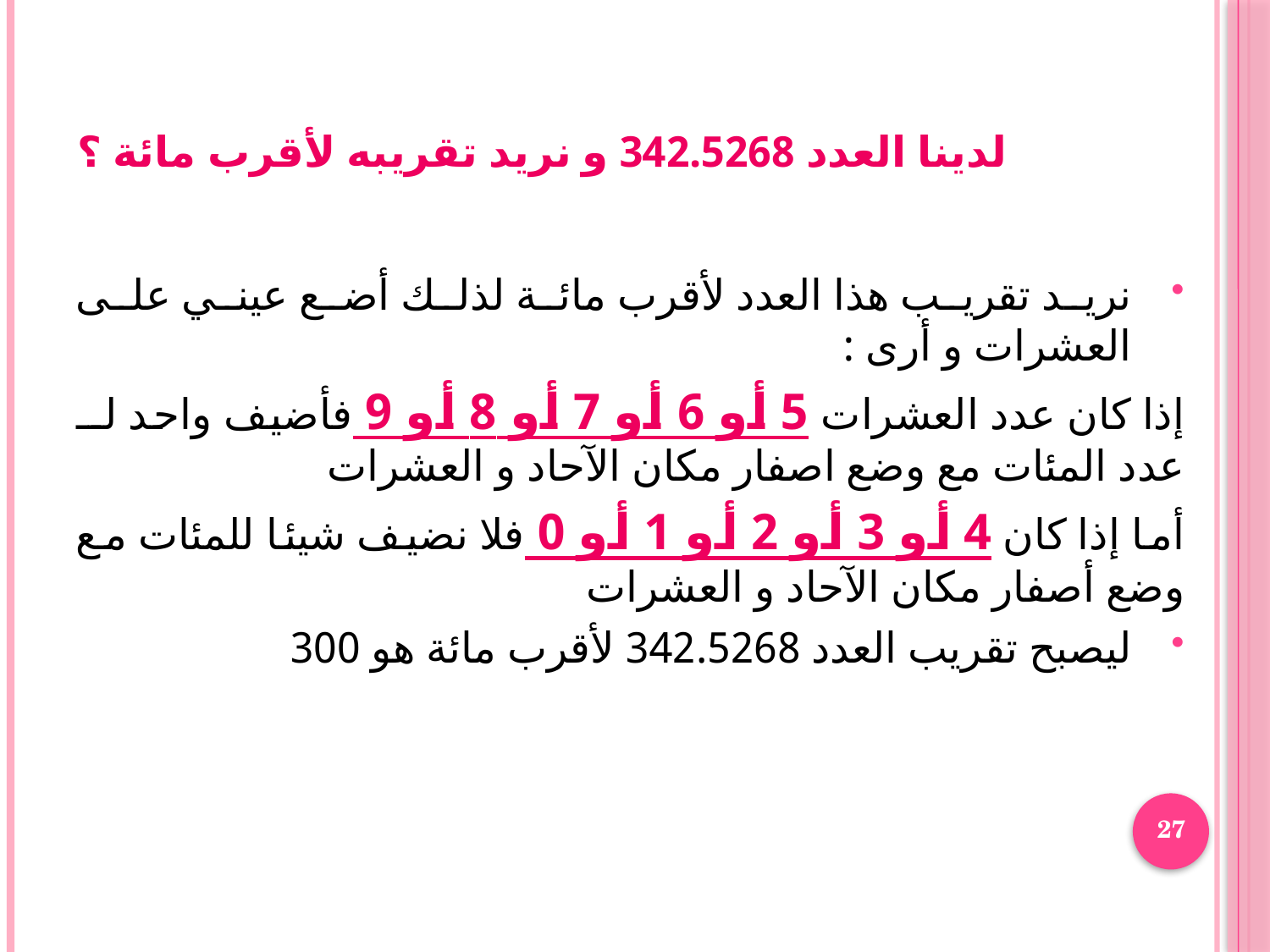

# لدينا العدد 342.5268 و نريد تقريبه لأقرب مائة ؟
نريد تقريب هذا العدد لأقرب مائة لذلك أضع عيني على العشرات و أرى :
إذا كان عدد العشرات 5 أو 6 أو 7 أو 8 أو 9 فأضيف واحد لــ عدد المئات مع وضع اصفار مكان الآحاد و العشرات
أما إذا كان 4 أو 3 أو 2 أو 1 أو 0 فلا نضيف شيئا للمئات مع وضع أصفار مكان الآحاد و العشرات
ليصبح تقريب العدد 342.5268 لأقرب مائة هو 300

27